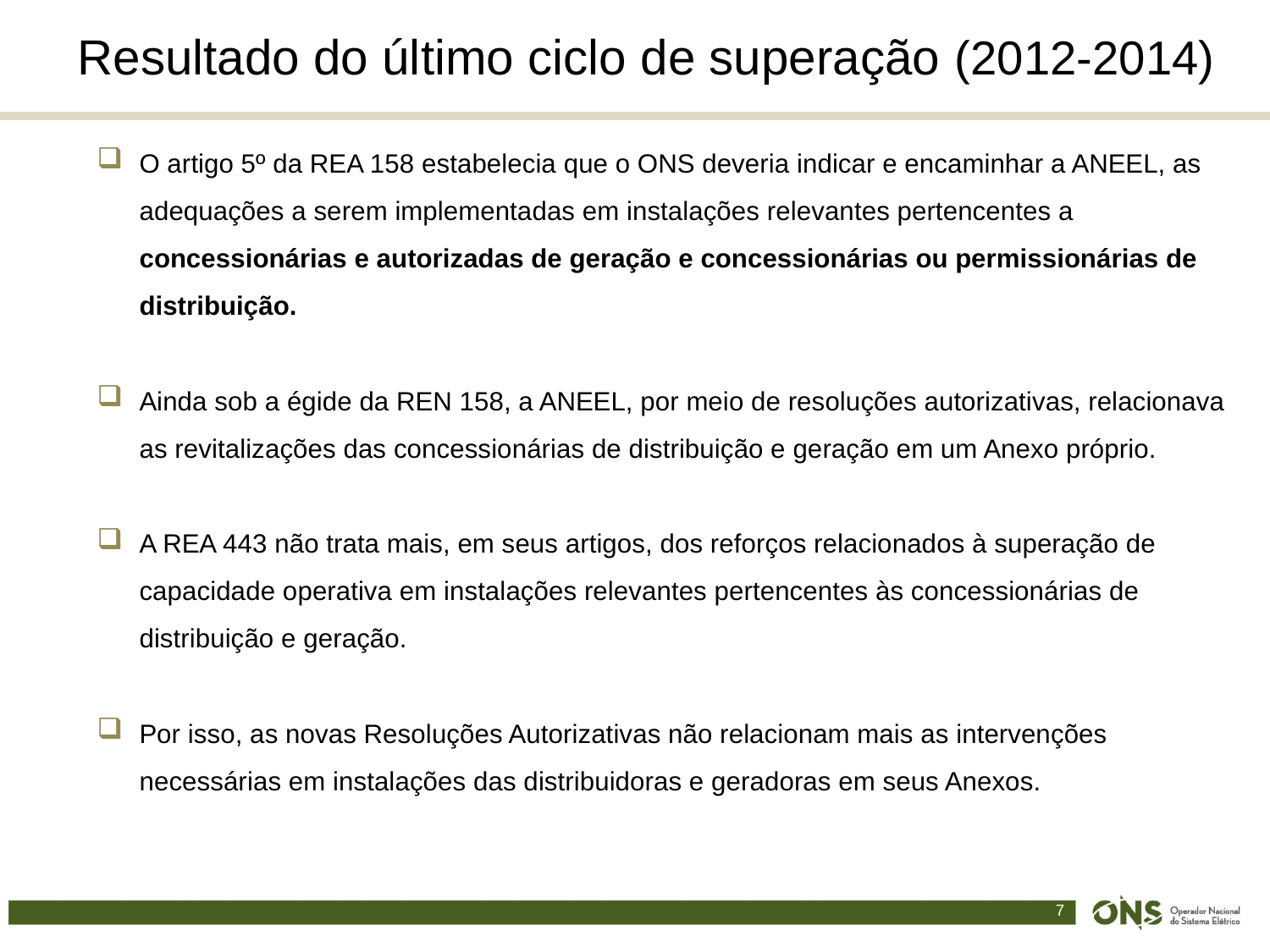

Resultado do último ciclo de superação (2012-2014)
O artigo 5º da REA 158 estabelecia que o ONS deveria indicar e encaminhar a ANEEL, as adequações a serem implementadas em instalações relevantes pertencentes a concessionárias e autorizadas de geração e concessionárias ou permissionárias de distribuição.

Ainda sob a égide da REN 158, a ANEEL, por meio de resoluções autorizativas, relacionava as revitalizações das concessionárias de distribuição e geração em um Anexo próprio.

A REA 443 não trata mais, em seus artigos, dos reforços relacionados à superação de capacidade operativa em instalações relevantes pertencentes às concessionárias de distribuição e geração.

Por isso, as novas Resoluções Autorizativas não relacionam mais as intervenções necessárias em instalações das distribuidoras e geradoras em seus Anexos.